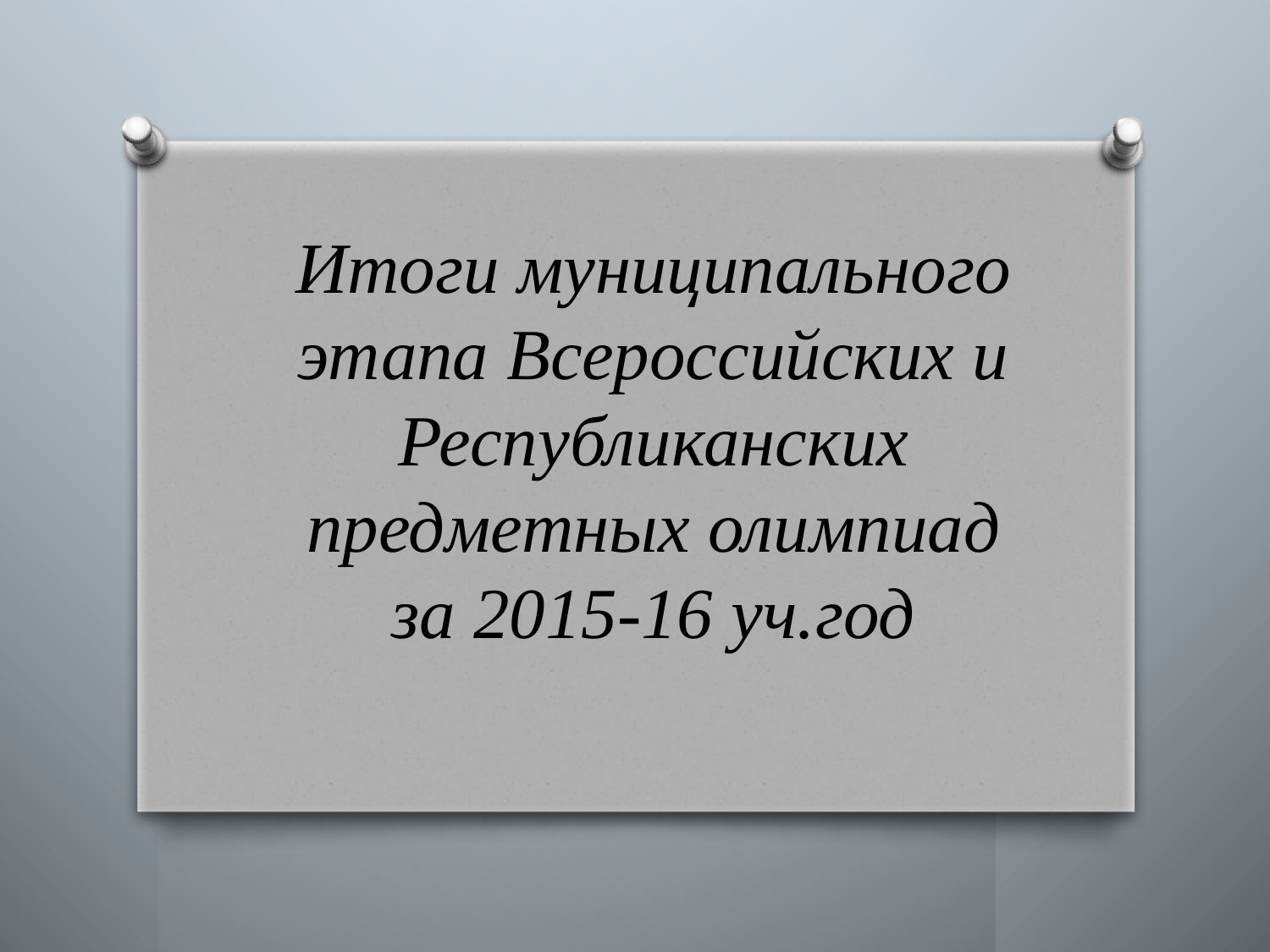

# Итоги муниципального этапа Всероссийских и Республиканских предметных олимпиад за 2015-16 уч.год